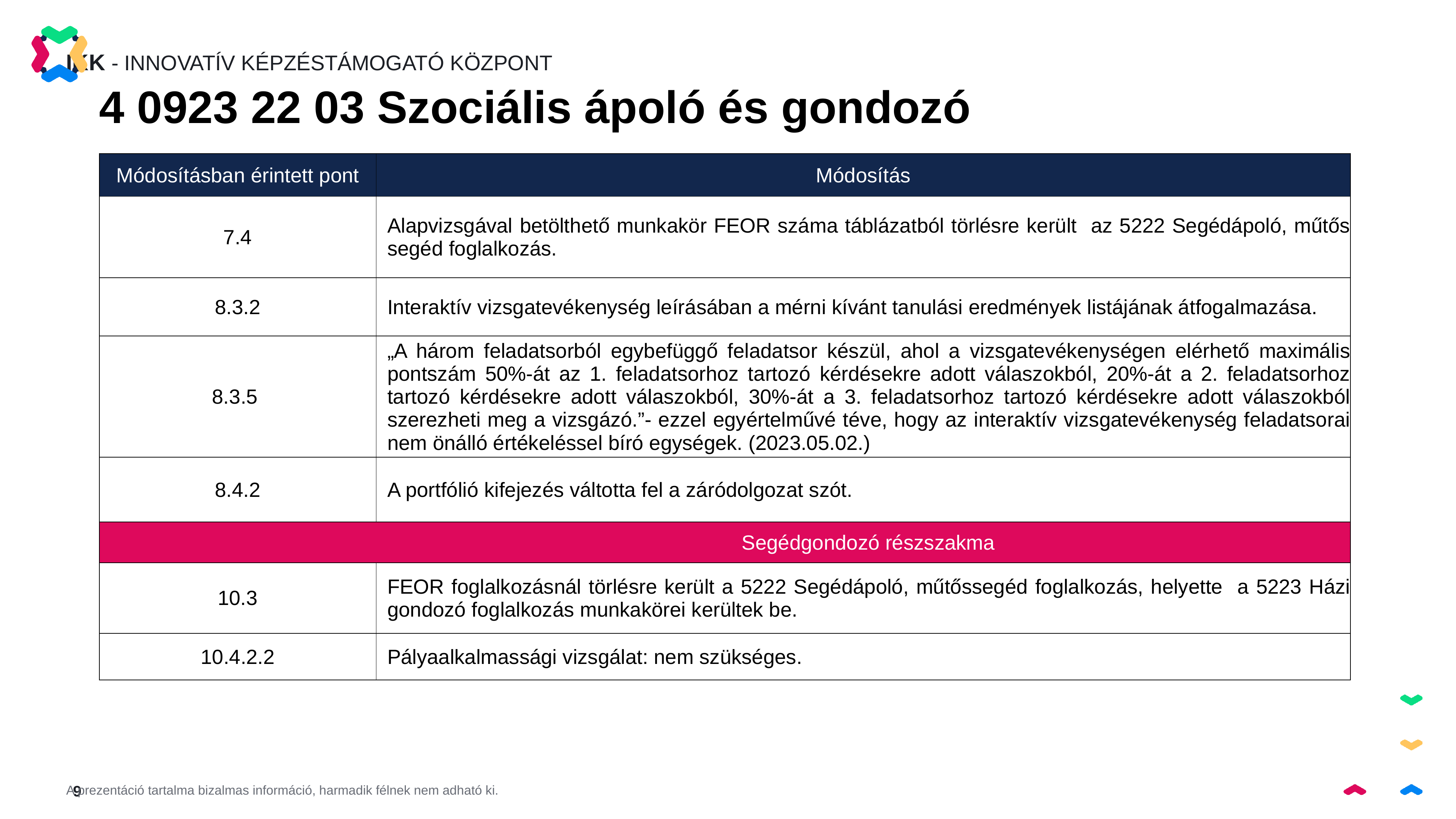

4 0923 22 03 Szociális ápoló és gondozó
| Módosításban érintett pont | Módosítás |
| --- | --- |
| 7.4 | Alapvizsgával betölthető munkakör FEOR száma táblázatból törlésre került az 5222 Segédápoló, műtős segéd foglalkozás. |
| 8.3.2 | Interaktív vizsgatevékenység leírásában a mérni kívánt tanulási eredmények listájának átfogalmazása. |
| 8.3.5 | „A három feladatsorból egybefüggő feladatsor készül, ahol a vizsgatevékenységen elérhető maximális pontszám 50%-át az 1. feladatsorhoz tartozó kérdésekre adott válaszokból, 20%-át a 2. feladatsorhoz tartozó kérdésekre adott válaszokból, 30%-át a 3. feladatsorhoz tartozó kérdésekre adott válaszokból szerezheti meg a vizsgázó.”- ezzel egyértelművé téve, hogy az interaktív vizsgatevékenység feladatsorai nem önálló értékeléssel bíró egységek. (2023.05.02.) |
| 8.4.2 | A portfólió kifejezés váltotta fel a záródolgozat szót. |
| Segédgondozó részszakma |  |
| 10.3 | FEOR foglalkozásnál törlésre került a 5222 Segédápoló, műtőssegéd foglalkozás, helyette a 5223 Házi gondozó foglalkozás munkakörei kerültek be. |
| 10.4.2.2 | Pályaalkalmassági vizsgálat: nem szükséges. |